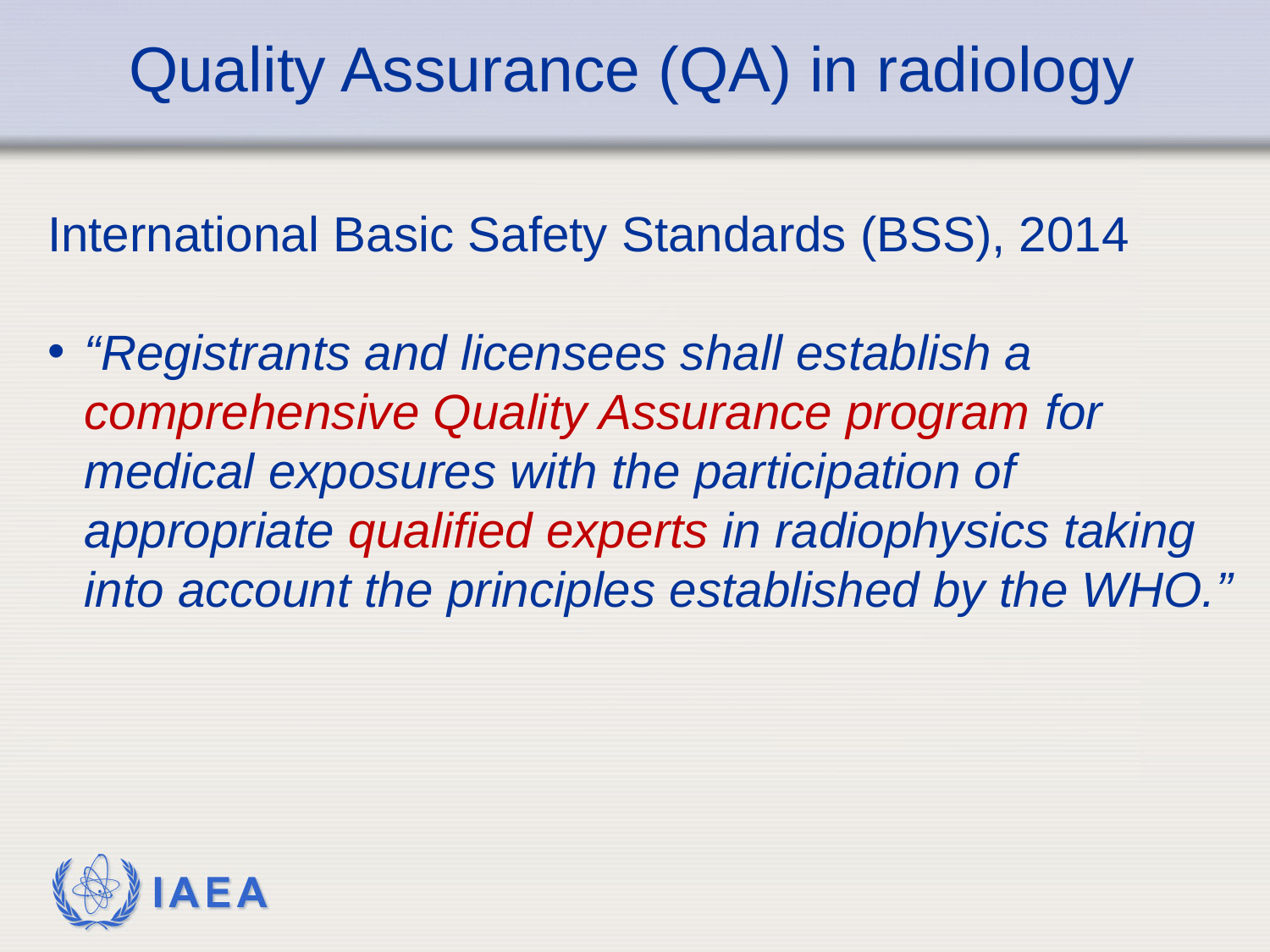

# Quality Assurance (QA) in radiology
International Basic Safety Standards (BSS), 2014

“Registrants and licensees shall establish a comprehensive Quality Assurance program for medical exposures with the participation of appropriate qualified experts in radiophysics taking into account the principles established by the WHO.”